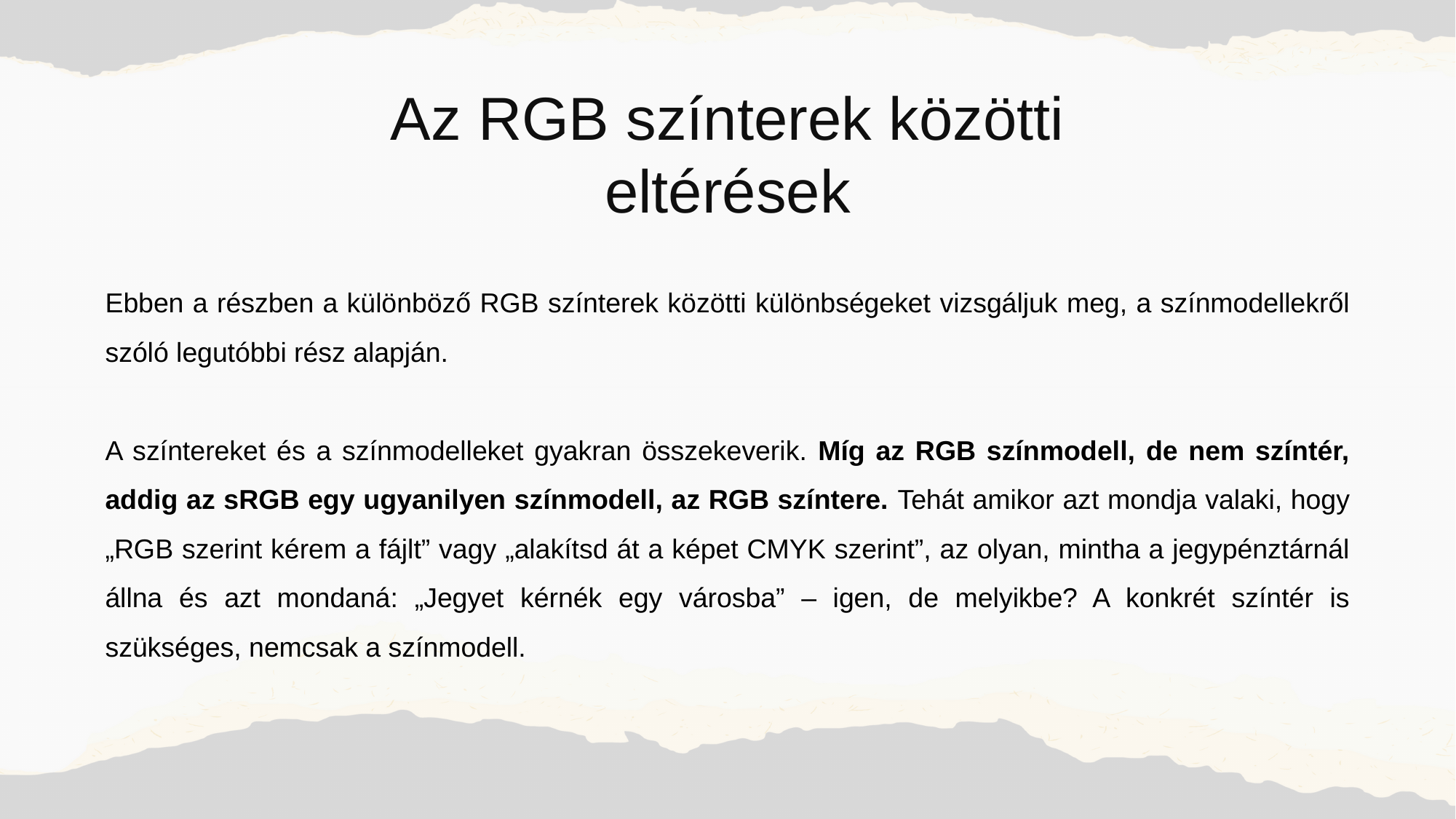

Az RGB színterek közötti eltérések
Ebben a részben a különböző RGB színterek közötti különbségeket vizsgáljuk meg, a színmodellekről szóló legutóbbi rész alapján.

A színtereket és a színmodelleket gyakran összekeverik. Míg az RGB színmodell, de nem színtér, addig az sRGB egy ugyanilyen színmodell, az RGB színtere. Tehát amikor azt mondja valaki, hogy „RGB szerint kérem a fájlt” vagy „alakítsd át a képet CMYK szerint”, az olyan, mintha a jegypénztárnál állna és azt mondaná: „Jegyet kérnék egy városba” – igen, de melyikbe? A konkrét színtér is szükséges, nemcsak a színmodell.